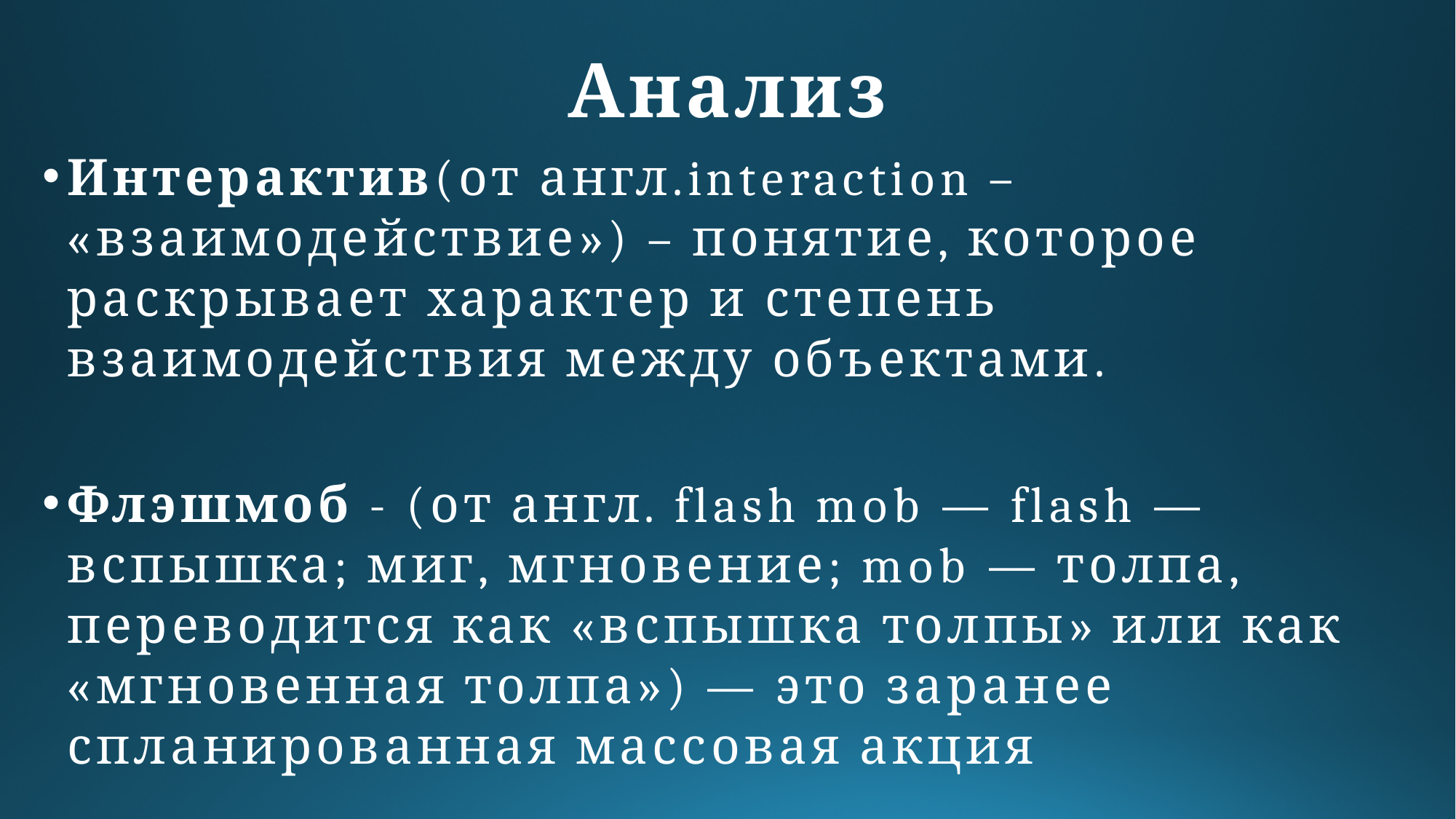

Анализ
Интерактив(от англ.interaction – «взаимодействие») – понятие, которое раскрывает характер и степень взаимодействия между объектами.

Флэшмоб - (от англ. flash mob — flash — вспышка; миг, мгновение; mob — толпа, переводится как «вспышка толпы» или как «мгновенная толпа») — это заранее спланированная массовая акция